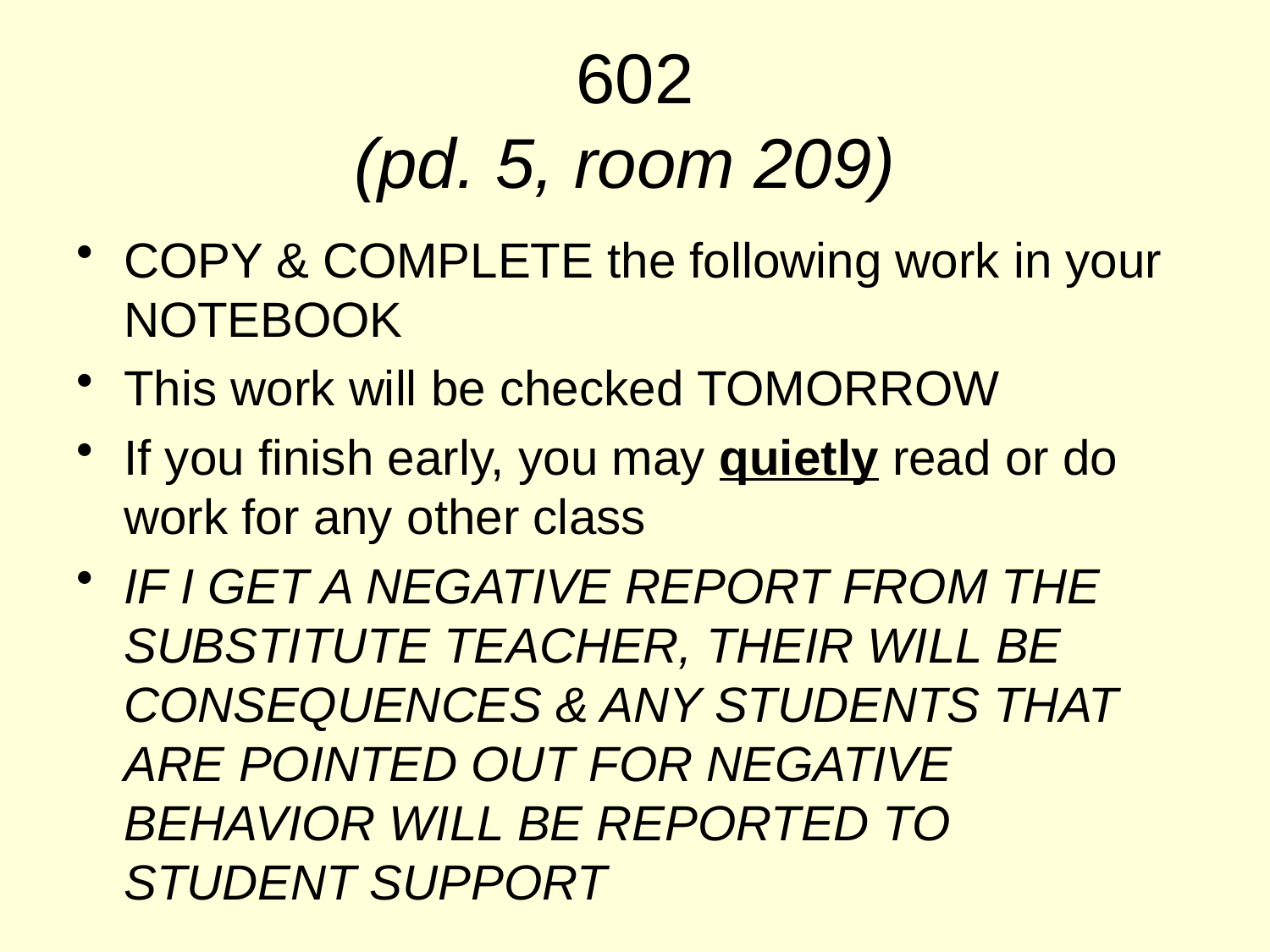

# 602 (pd. 5, room 209)
COPY & COMPLETE the following work in your NOTEBOOK
This work will be checked TOMORROW
If you finish early, you may quietly read or do work for any other class
IF I GET A NEGATIVE REPORT FROM THE SUBSTITUTE TEACHER, THEIR WILL BE CONSEQUENCES & ANY STUDENTS THAT ARE POINTED OUT FOR NEGATIVE BEHAVIOR WILL BE REPORTED TO STUDENT SUPPORT